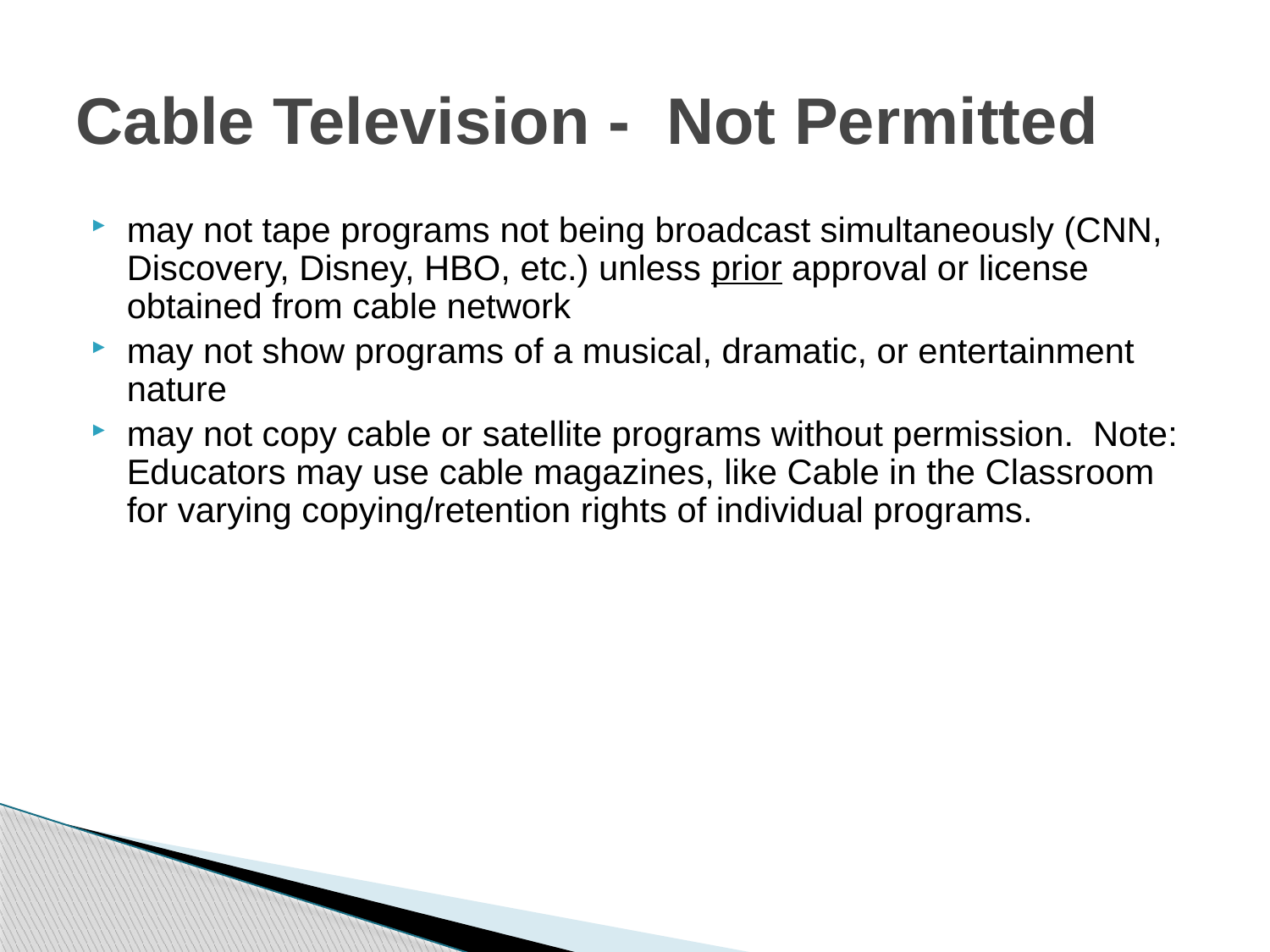

# Cable Television -  Not Permitted
may not tape programs not being broadcast simultaneously (CNN, Discovery, Disney, HBO, etc.) unless prior approval or license obtained from cable network
may not show programs of a musical, dramatic, or entertainment nature
may not copy cable or satellite programs without permission.  Note:  Educators may use cable magazines, like Cable in the Classroom for varying copying/retention rights of individual programs.